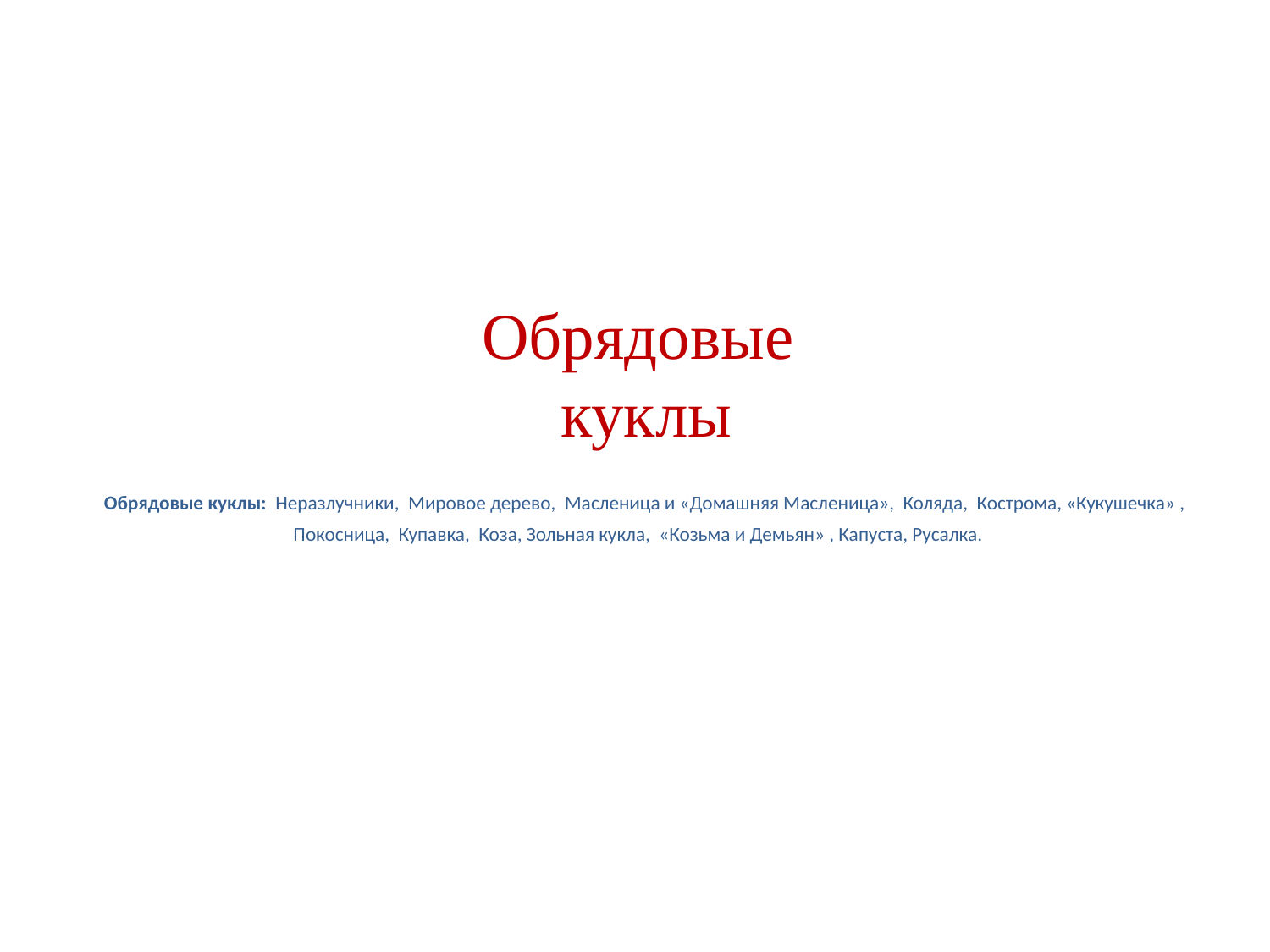

# Обрядовые куклы Обрядовые куклы:  Неразлучники,  Мировое дерево,  Масленица и «Домашняя Масленица»,  Коляда,  Кострома, «Кукушечка» , Покосница,  Купавка,  Коза, Зольная кукла,  «Козьма и Демьян» , Капуста, Русалка.